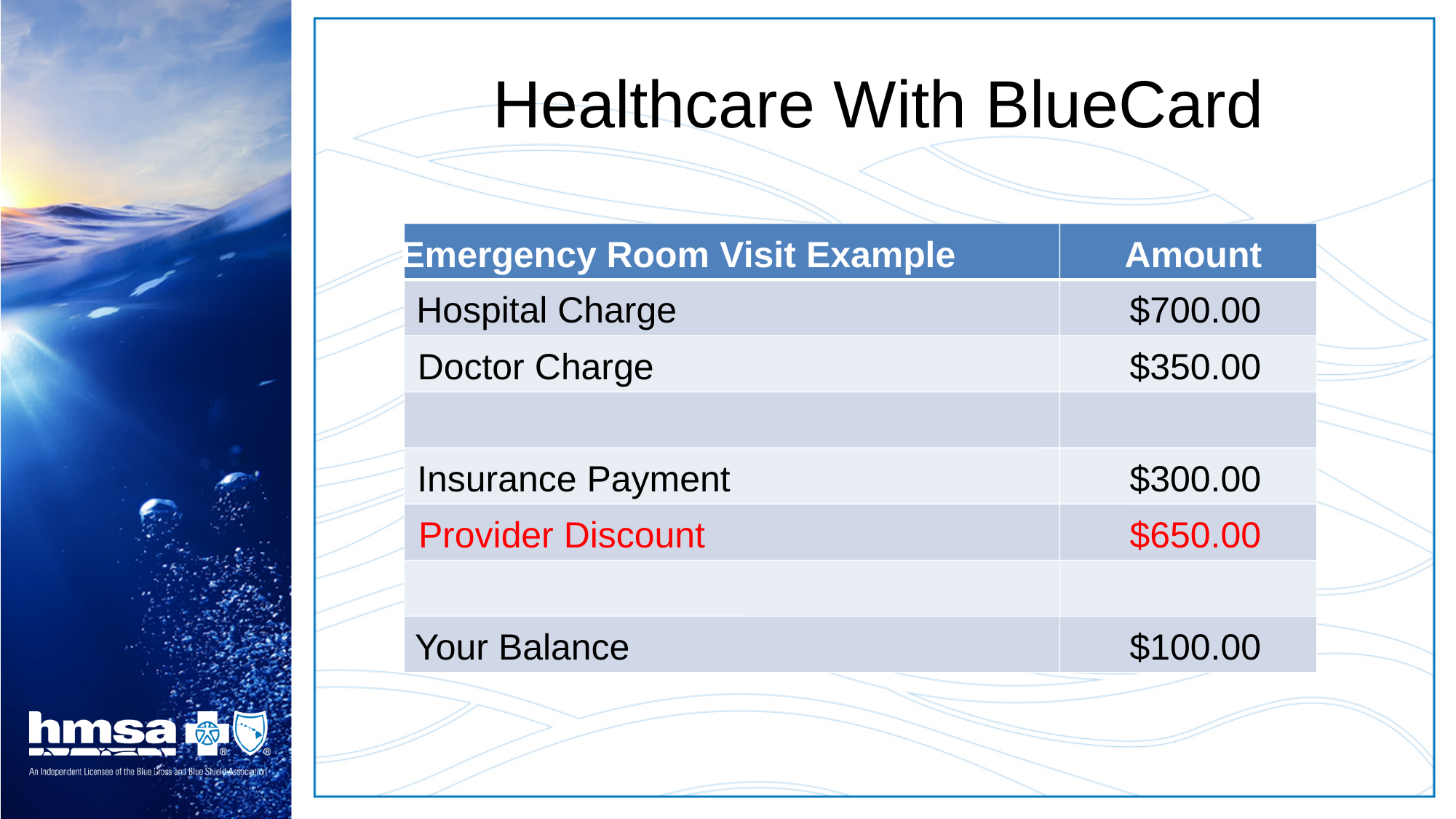

# Healthcare With BlueCard

Emergency Room Visit Example
Amount

Hospital Charge
$700.00

Doctor Charge
$350.00

Insurance Payment
$300.00

Provider Discount
$650.00

Your Balance
$100.00